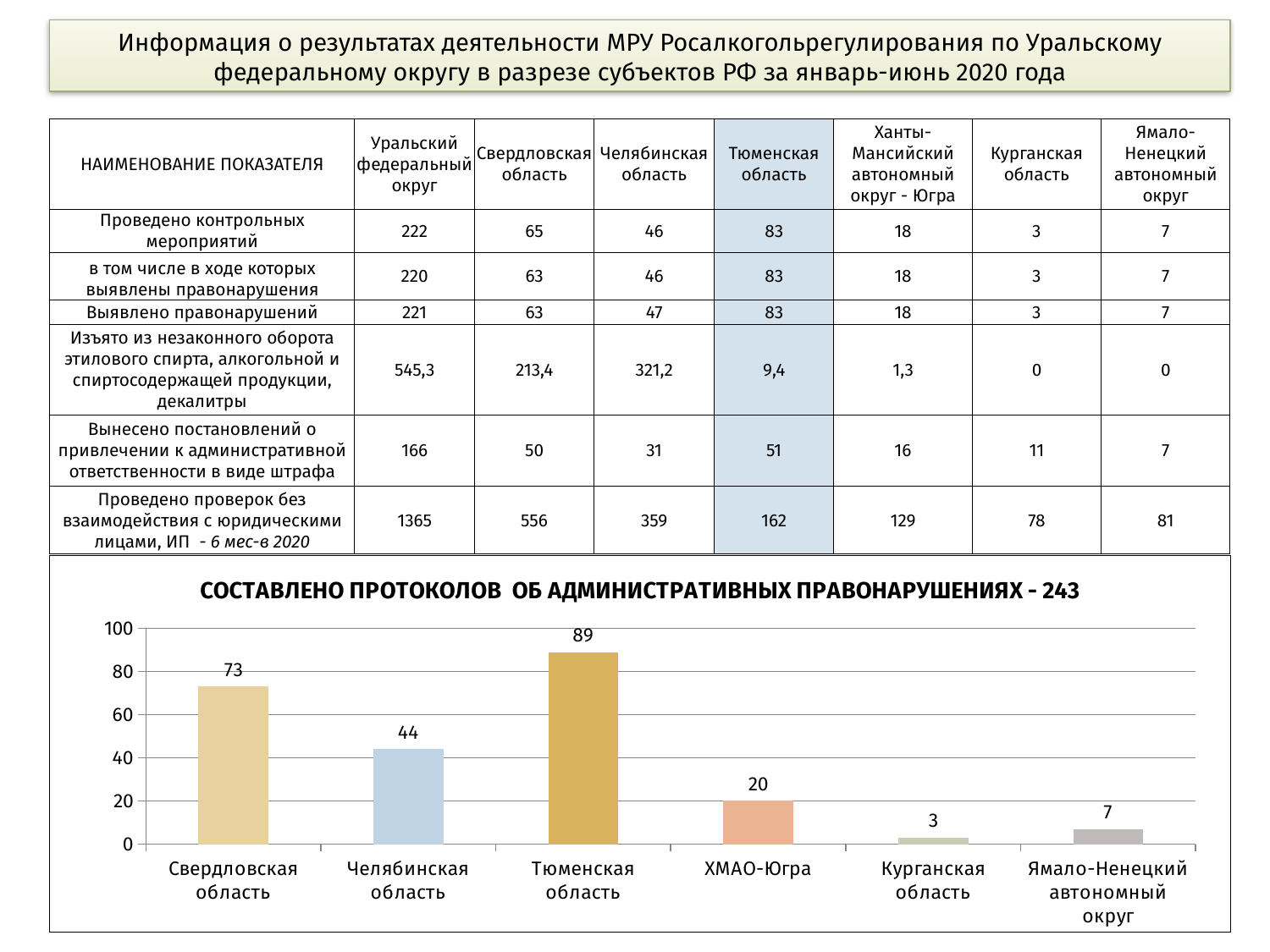

Информация о результатах деятельности МРУ Росалкогольрегулирования по Уральскому федеральному округу в разрезе субъектов РФ за январь-июнь 2020 года
| НАИМЕНОВАНИЕ ПОКАЗАТЕЛЯ | Уральский федеральный округ | Свердловская область | Челябинская область | Тюменская область | Ханты-Мансийский автономный округ - Югра | Курганская область | Ямало-Ненецкий автономный округ |
| --- | --- | --- | --- | --- | --- | --- | --- |
| Проведено контрольных мероприятий | 222 | 65 | 46 | 83 | 18 | 3 | 7 |
| в том числе в ходе которых выявлены правонарушения | 220 | 63 | 46 | 83 | 18 | 3 | 7 |
| Выявлено правонарушений | 221 | 63 | 47 | 83 | 18 | 3 | 7 |
| Изъято из незаконного оборота этилового спирта, алкогольной и спиртосодержащей продукции, декалитры | 545,3 | 213,4 | 321,2 | 9,4 | 1,3 | 0 | 0 |
| Вынесено постановлений о привлечении к административной ответственности в виде штрафа | 166 | 50 | 31 | 51 | 16 | 11 | 7 |
| Проведено проверок без взаимодействия с юридическими лицами, ИП - 6 мес-в 2020 | 1365 | 556 | 359 | 162 | 129 | 78 | 81 |

### Chart: СОСТАВЛЕНО ПРОТОКОЛОВ  ОБ АДМИНИСТРАТИВНЫХ ПРАВОНАРУШЕНИЯХ - 243

| Category | составлено протоколов |
|---|---|
| Свердловская область | 73.0 |
| Челябинская область | 44.0 |
| Тюменская область | 89.0 |
| ХМАО-Югра | 20.0 |
| Курганская область | 3.0 |
| Ямало-Ненецкий автономный округ | 7.0 |